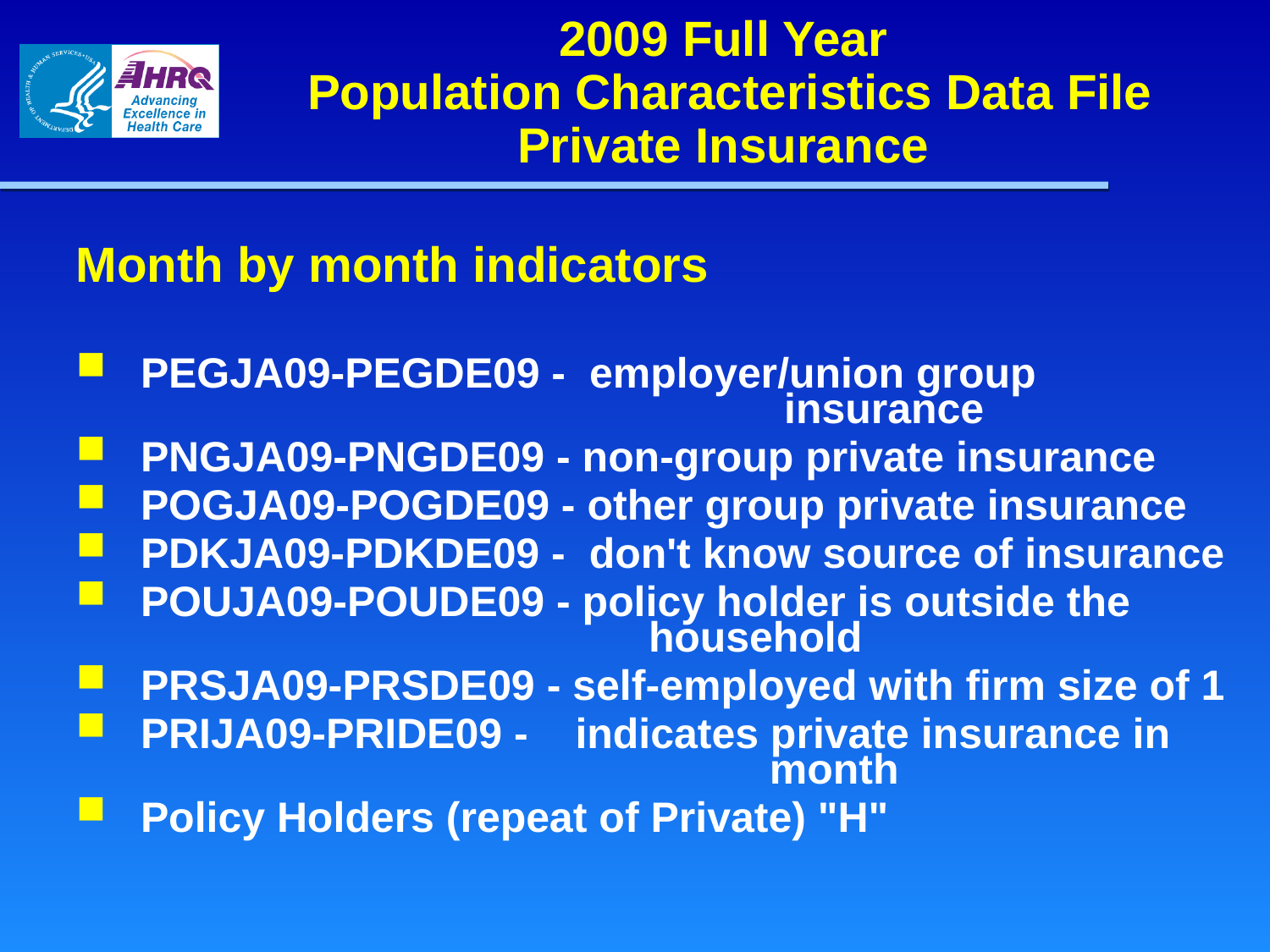

2009 Full Year
Population Characteristics Data File
Private Insurance
Month by month indicators

PEGJA09-PEGDE09 -  employer/union group 		 	                                 insurance
PNGJA09-PNGDE09 - non-group private insurance
POGJA09-POGDE09 - other group private insurance
PDKJA09-PDKDE09 -  don't know source of insurance
POUJA09-POUDE09 - policy holder is outside the 					household
PRSJA09-PRSDE09 - self-employed with firm size of 1
PRIJA09-PRIDE09 -    indicates private insurance in 			                     month
Policy Holders (repeat of Private) "H"